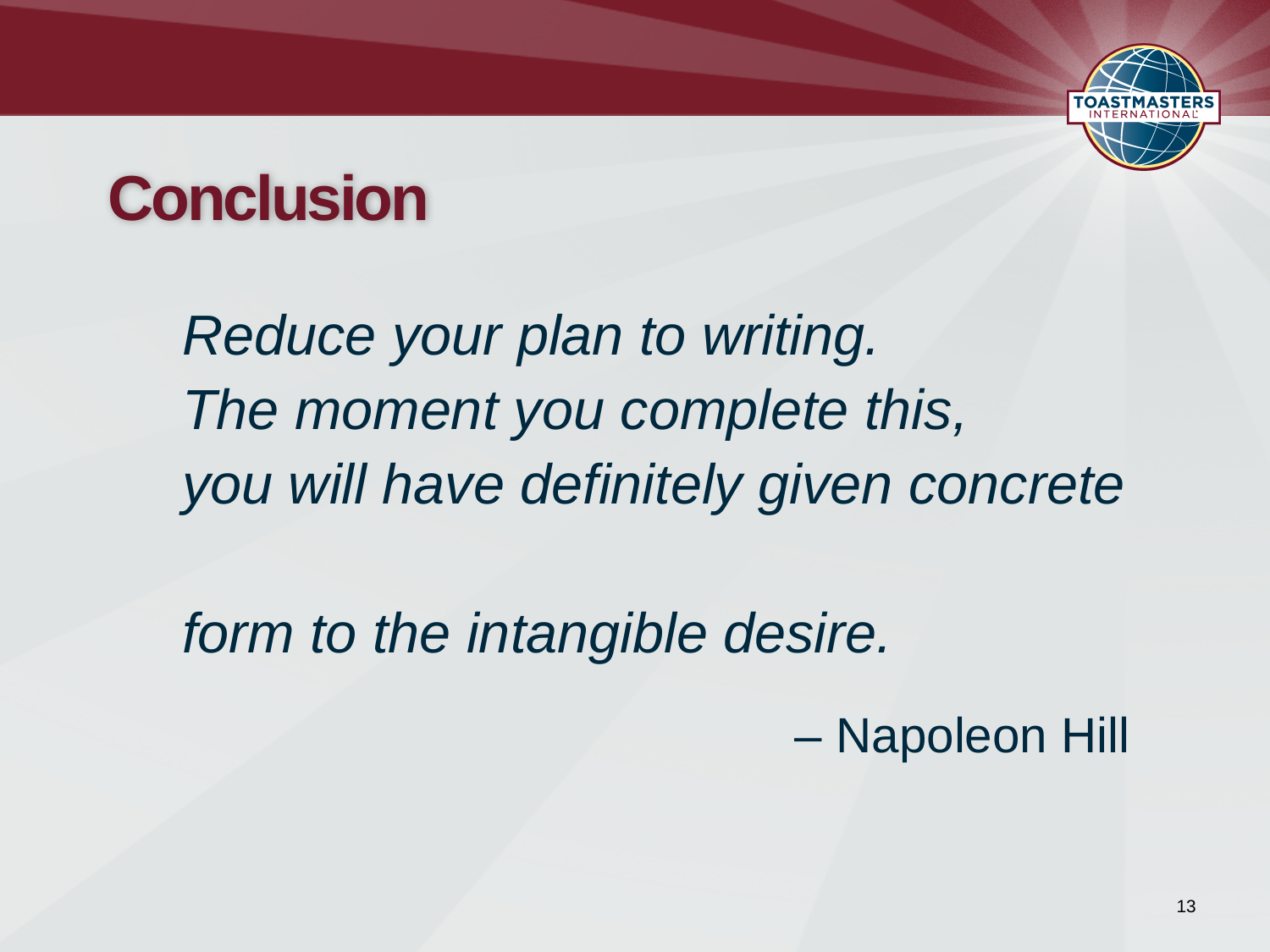

# Conclusion
Reduce your plan to writing.
The moment you complete this,
you will have definitely given concrete
form to the intangible desire.
– Napoleon Hill
13